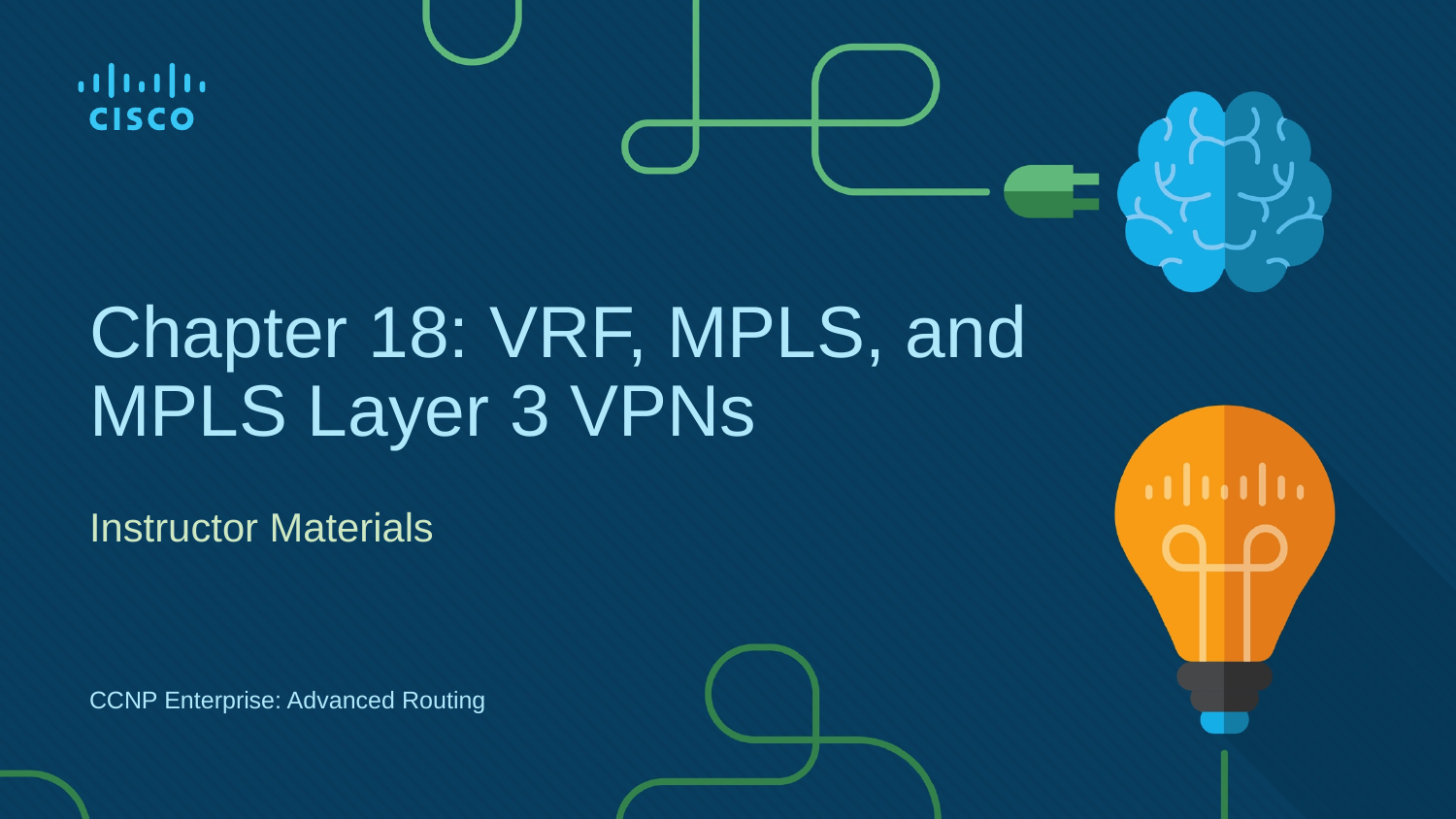

# Chapter 18: VRF, MPLS, and MPLS Layer 3 VPNs
Instructor Materials
CCNP Enterprise: Advanced Routing